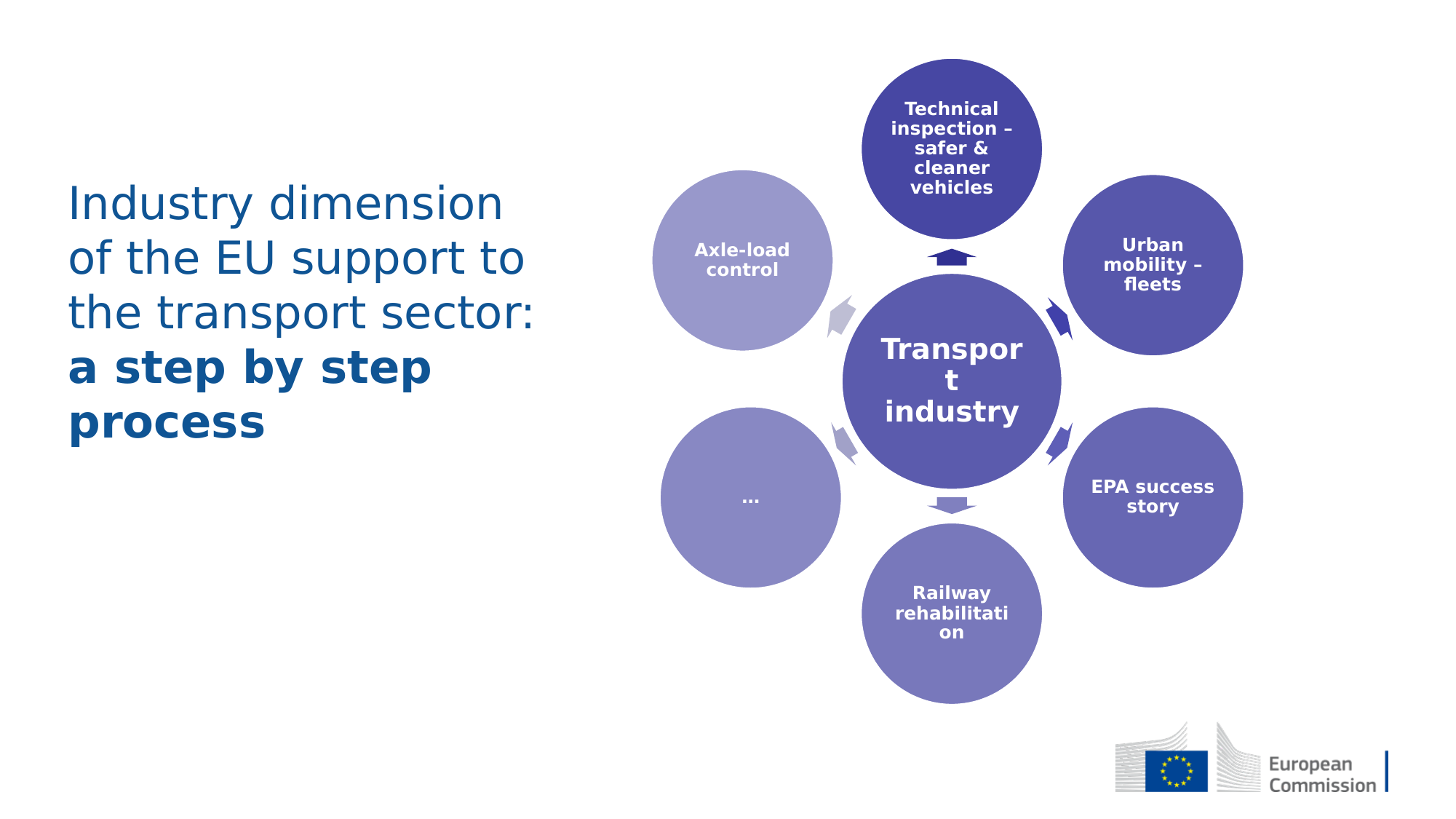

# Industry dimension of the EU support to the transport sector: a step by step process
Transport industry

Technical inspection – safer & cleaner vehicles

Urban mobility – fleets

EPA success story

Railway rehabilitation

…

Axle-load control